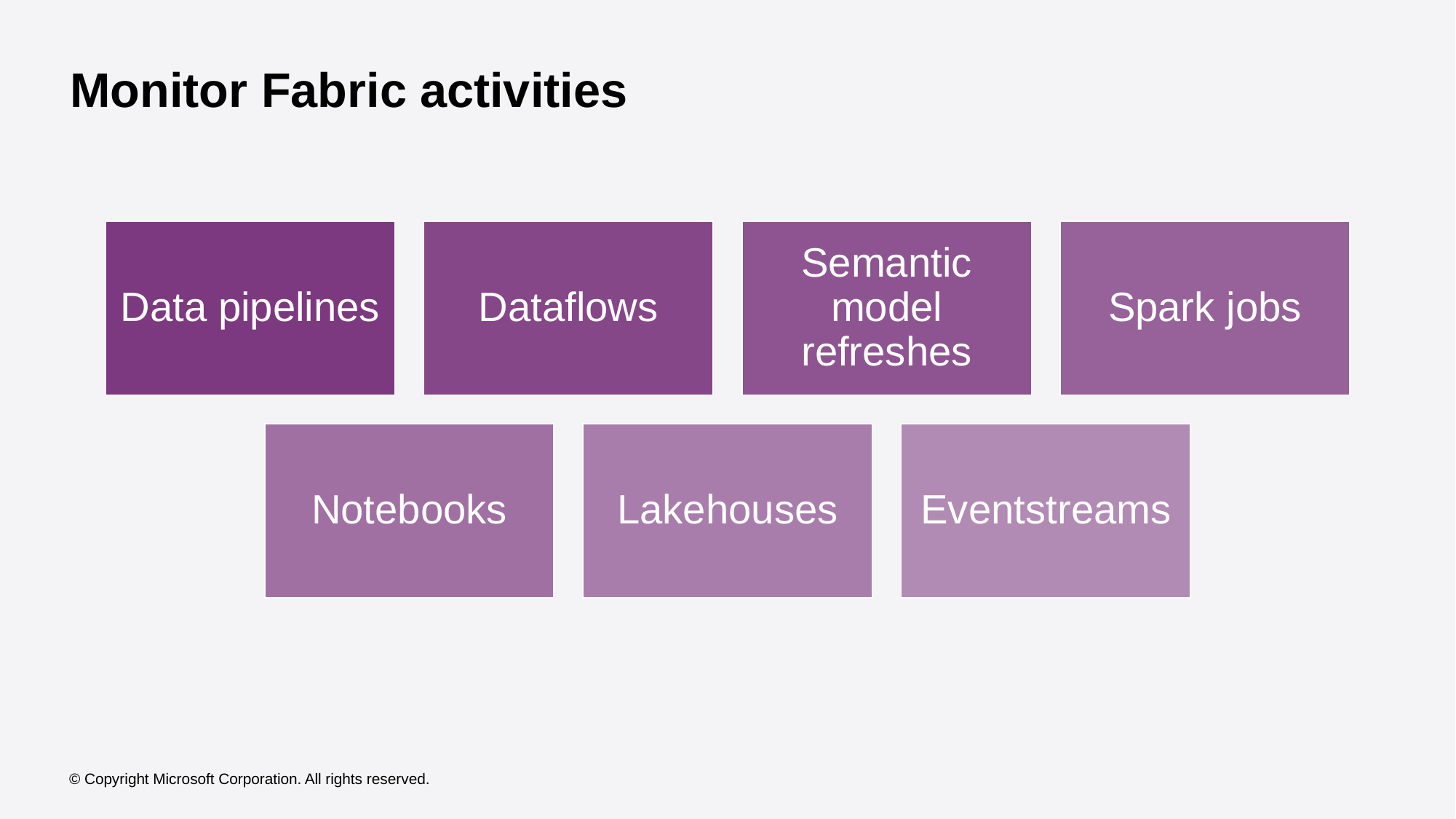

# Monitor Fabric activities
Data pipelines
Dataflows
Semantic model refreshes
Spark jobs
Notebooks
Lakehouses
Eventstreams
© Copyright Microsoft Corporation. All rights reserved.